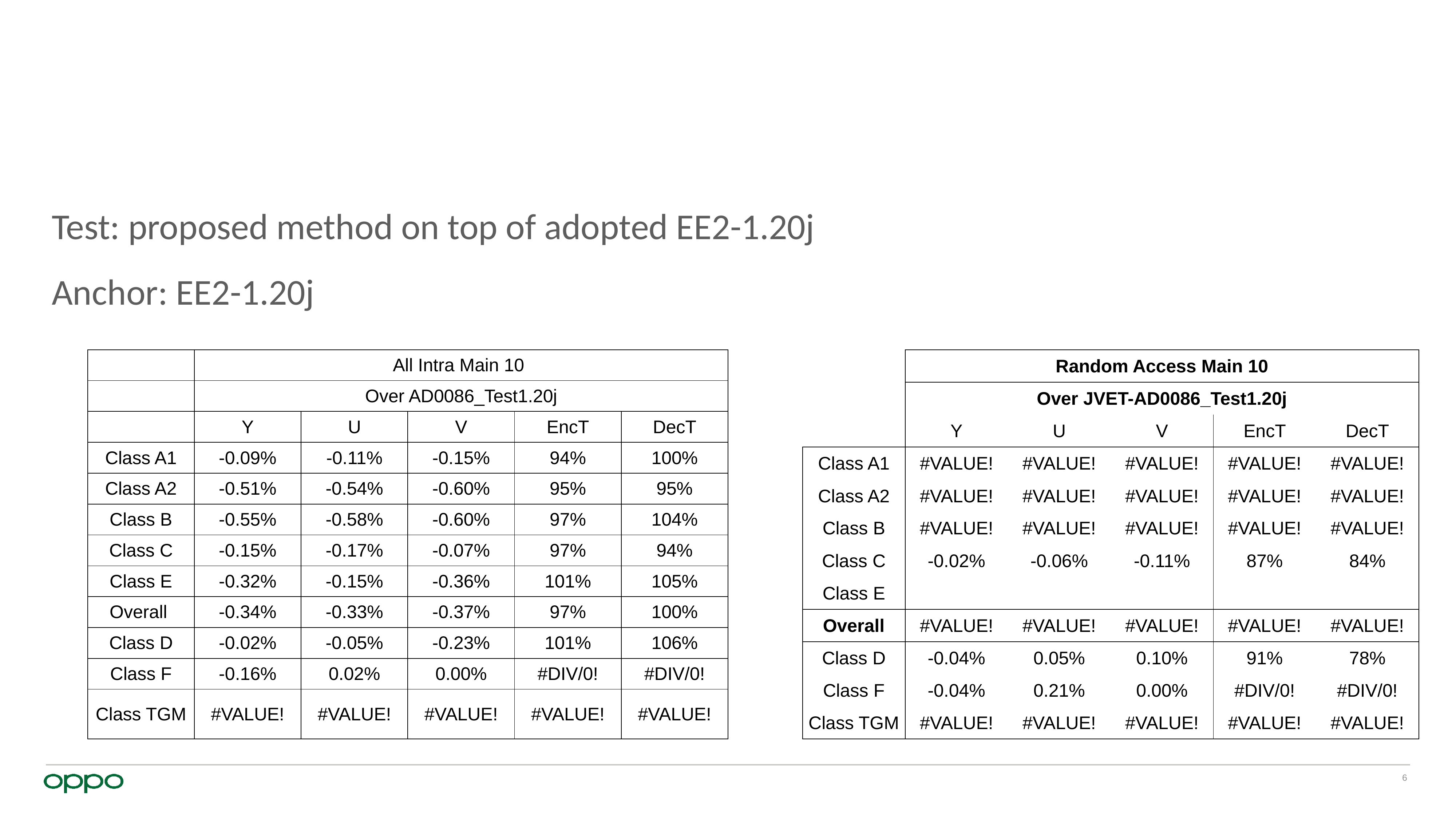

#
Test: proposed method on top of adopted EE2-1.20j
Anchor: EE2-1.20j

|  | Random Access Main 10 |  |  |  |  |
| --- | --- | --- | --- | --- | --- |
|  | Over JVET-AD0086\_Test1.20j |  |  |  |  |
|  | Y | U | V | EncT | DecT |
| Class A1 | #VALUE! | #VALUE! | #VALUE! | #VALUE! | #VALUE! |
| Class A2 | #VALUE! | #VALUE! | #VALUE! | #VALUE! | #VALUE! |
| Class B | #VALUE! | #VALUE! | #VALUE! | #VALUE! | #VALUE! |
| Class C | -0.02% | -0.06% | -0.11% | 87% | 84% |
| Class E |  |  |  |  |  |
| Overall | #VALUE! | #VALUE! | #VALUE! | #VALUE! | #VALUE! |
| Class D | -0.04% | 0.05% | 0.10% | 91% | 78% |
| Class F | -0.04% | 0.21% | 0.00% | #DIV/0! | #DIV/0! |
| Class TGM | #VALUE! | #VALUE! | #VALUE! | #VALUE! | #VALUE! |
|  | All Intra Main 10 |  |  |  |  |
| --- | --- | --- | --- | --- | --- |
|  | Over AD0086\_Test1.20j |  |  |  |  |
|  | Y | U | V | EncT | DecT |
| Class A1 | -0.09% | -0.11% | -0.15% | 94% | 100% |
| Class A2 | -0.51% | -0.54% | -0.60% | 95% | 95% |
| Class B | -0.55% | -0.58% | -0.60% | 97% | 104% |
| Class C | -0.15% | -0.17% | -0.07% | 97% | 94% |
| Class E | -0.32% | -0.15% | -0.36% | 101% | 105% |
| Overall | -0.34% | -0.33% | -0.37% | 97% | 100% |
| Class D | -0.02% | -0.05% | -0.23% | 101% | 106% |
| Class F | -0.16% | 0.02% | 0.00% | #DIV/0! | #DIV/0! |
| Class TGM | #VALUE! | #VALUE! | #VALUE! | #VALUE! | #VALUE! |